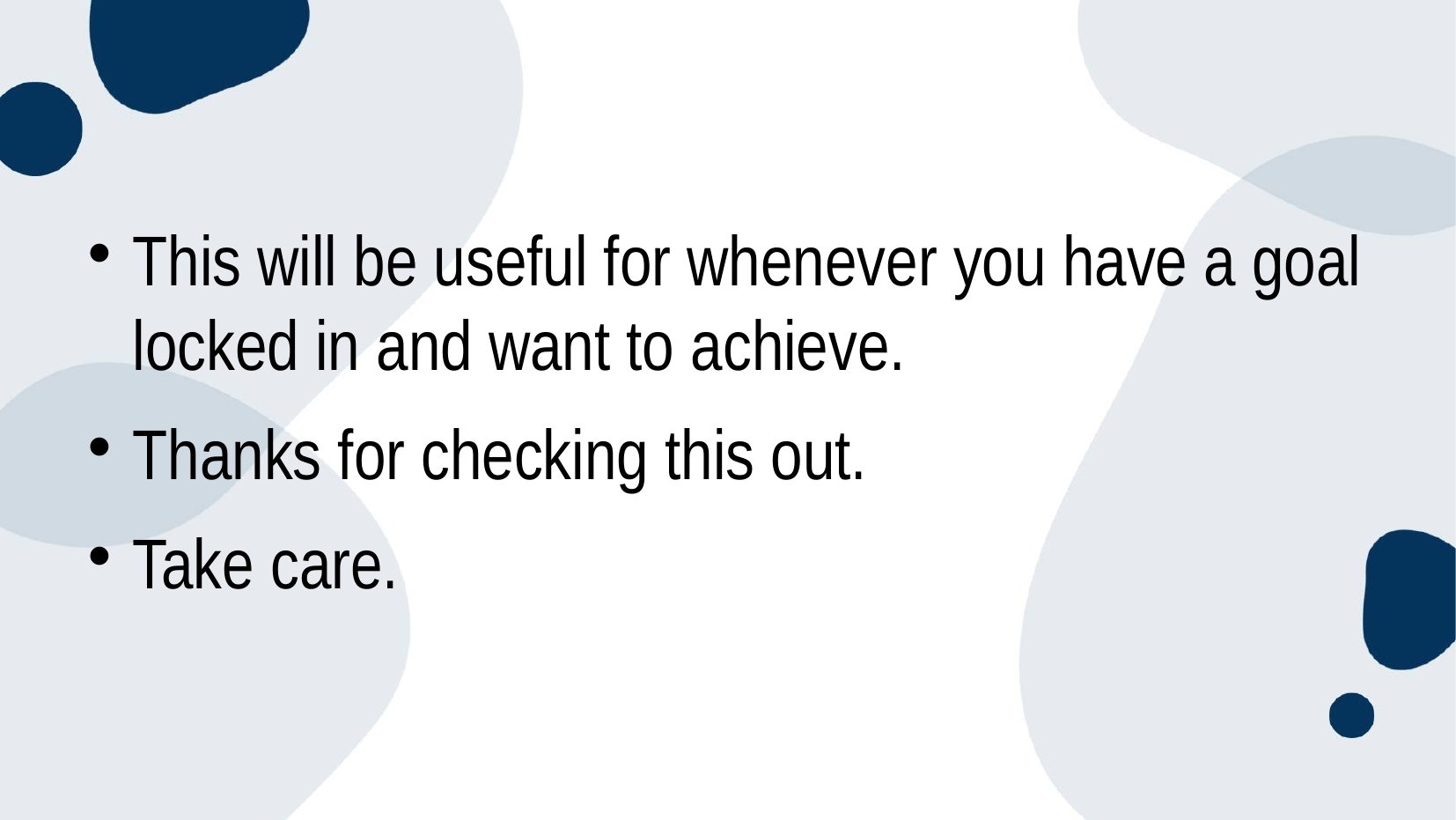

#
This will be useful for whenever you have a goal locked in and want to achieve.
Thanks for checking this out.
Take care.